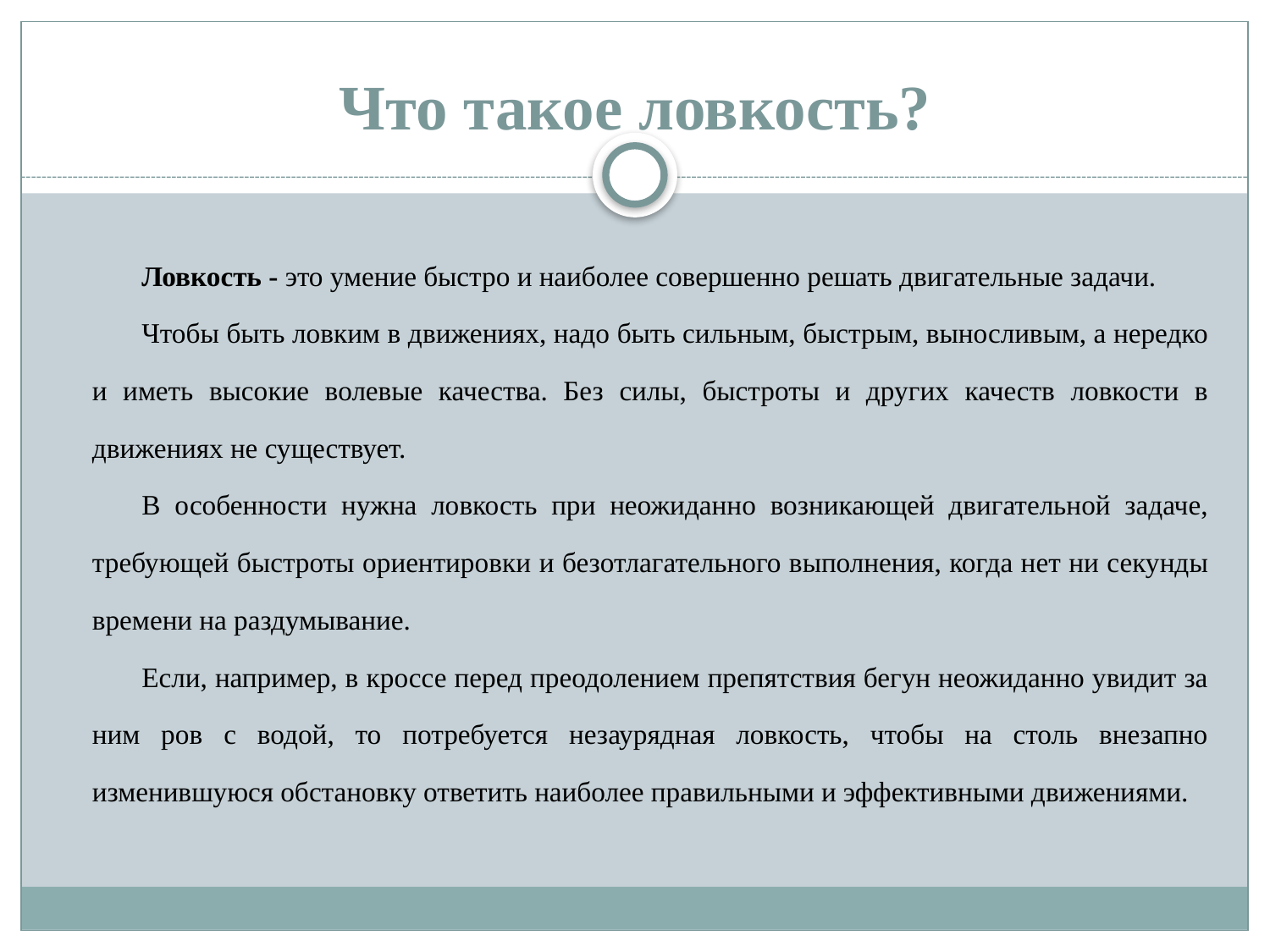

# Что такое ловкость?
Ловкость - это умение быстро и наиболее совершенно решать двигательные задачи.
Чтобы быть ловким в движениях, надо быть сильным, быстрым, выносливым, а нередко и иметь высокие волевые качества. Без силы, быстроты и других качеств ловкости в движениях не существует.
В особенности нужна ловкость при неожиданно возникающей двигательной задаче, требующей быстроты ориентировки и безотлагательного выполнения, когда нет ни секунды времени на раздумывание.
Если, например, в кроссе перед преодолением препятствия бегун неожиданно увидит за ним ров с водой, то потребуется незаурядная ловкость, чтобы на столь внезапно изменившуюся обстановку ответить наиболее правильными и эффективными движениями.